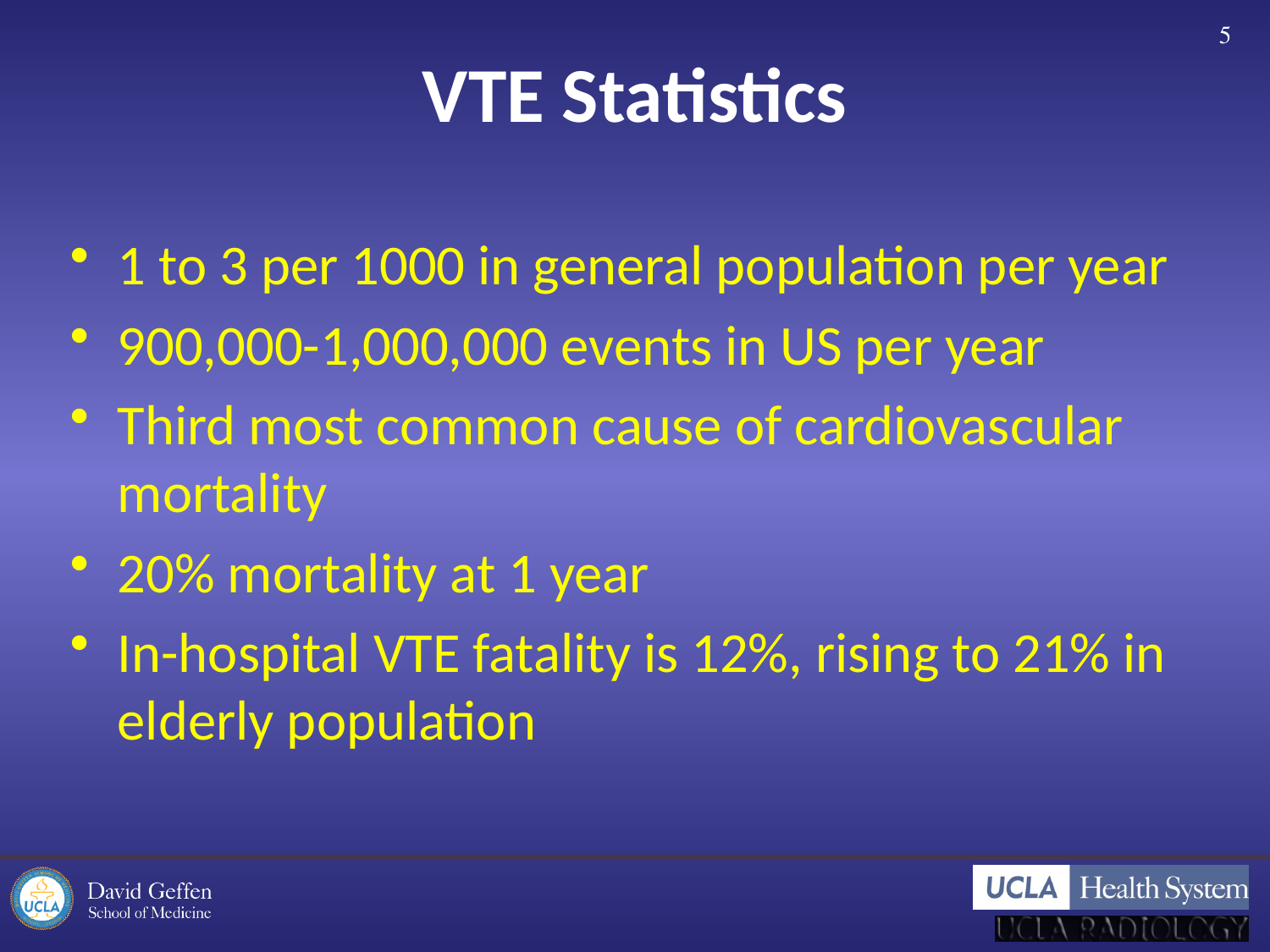

5
# VTE Statistics
1 to 3 per 1000 in general population per year
900,000-1,000,000 events in US per year
Third most common cause of cardiovascular mortality
20% mortality at 1 year
In-hospital VTE fatality is 12%, rising to 21% in elderly population